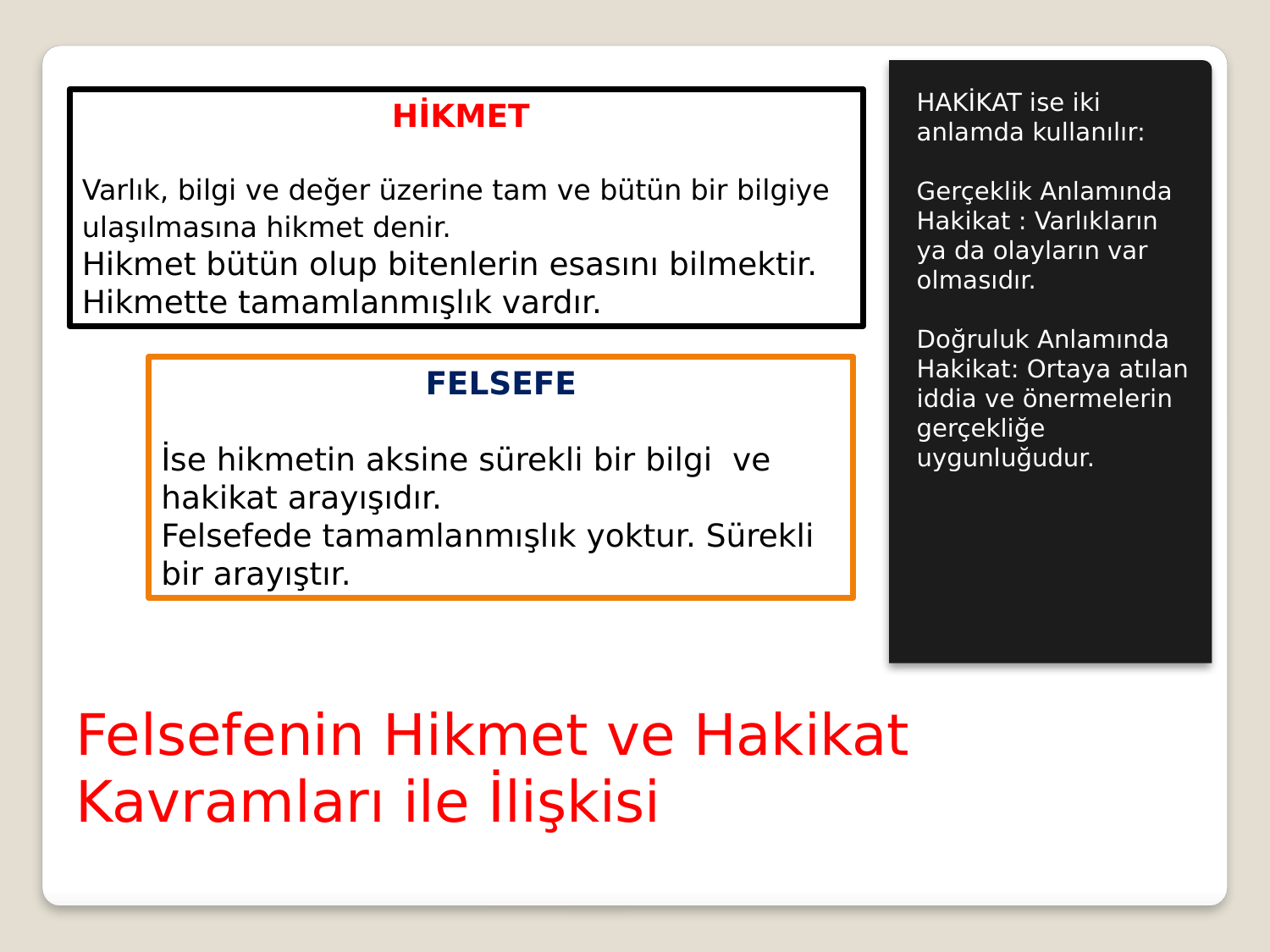

HAKİKAT ise iki anlamda kullanılır:

Gerçeklik Anlamında Hakikat : Varlıkların ya da olayların var olmasıdır.

Doğruluk Anlamında Hakikat: Ortaya atılan iddia ve önermelerin gerçekliğe uygunluğudur.
HİKMET

Varlık, bilgi ve değer üzerine tam ve bütün bir bilgiye ulaşılmasına hikmet denir.
Hikmet bütün olup bitenlerin esasını bilmektir.
Hikmette tamamlanmışlık vardır.
FELSEFE

İse hikmetin aksine sürekli bir bilgi  ve hakikat arayışıdır.
Felsefede tamamlanmışlık yoktur. Sürekli bir arayıştır.
# Felsefenin Hikmet ve Hakikat Kavramları ile İlişkisi